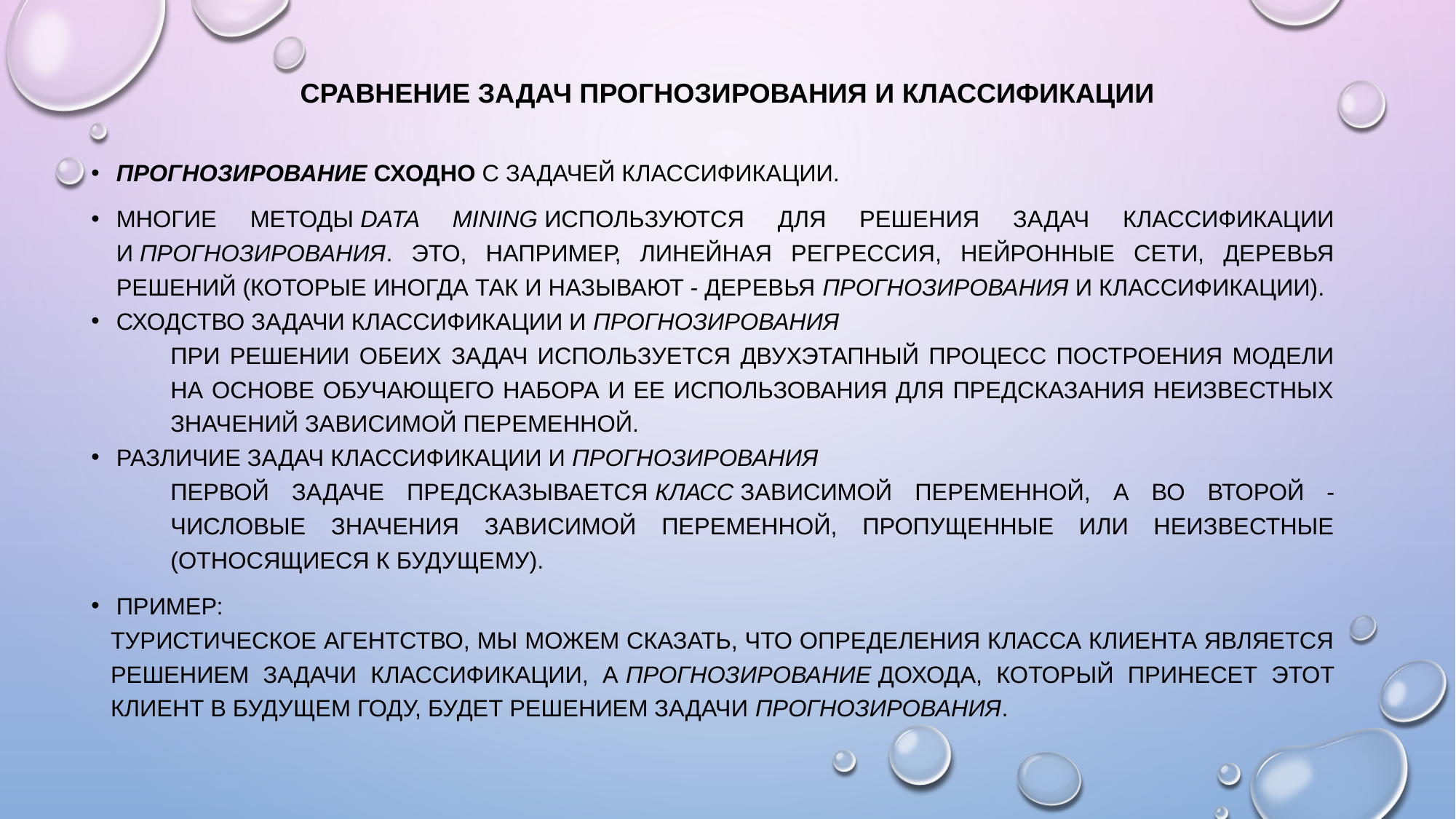

# Сравнение задач прогнозирования и классификации
Прогнозирование сходно с задачей классификации.
Многие методы Data Mining используются для решения задач классификации и прогнозирования. Это, например, линейная регрессия, нейронные сети, деревья решений (которые иногда так и называют - деревья прогнозирования и классификации).
Сходство Задачи классификации и прогнозирования
При решении обеих задач используется двухэтапный процесс построения модели на основе обучающего набора и ее использования для предсказания неизвестных значений зависимой переменной.
Различие задач классификации и прогнозирования
первой задаче предсказывается класс зависимой переменной, а во второй - числовые значения зависимой переменной, пропущенные или неизвестные (относящиеся к будущему).
Пример:
туристическое агентство, мы можем сказать, что определения класса клиента является решением задачи классификации, а прогнозирование дохода, который принесет этот клиент в будущем году, будет решением задачи прогнозирования.